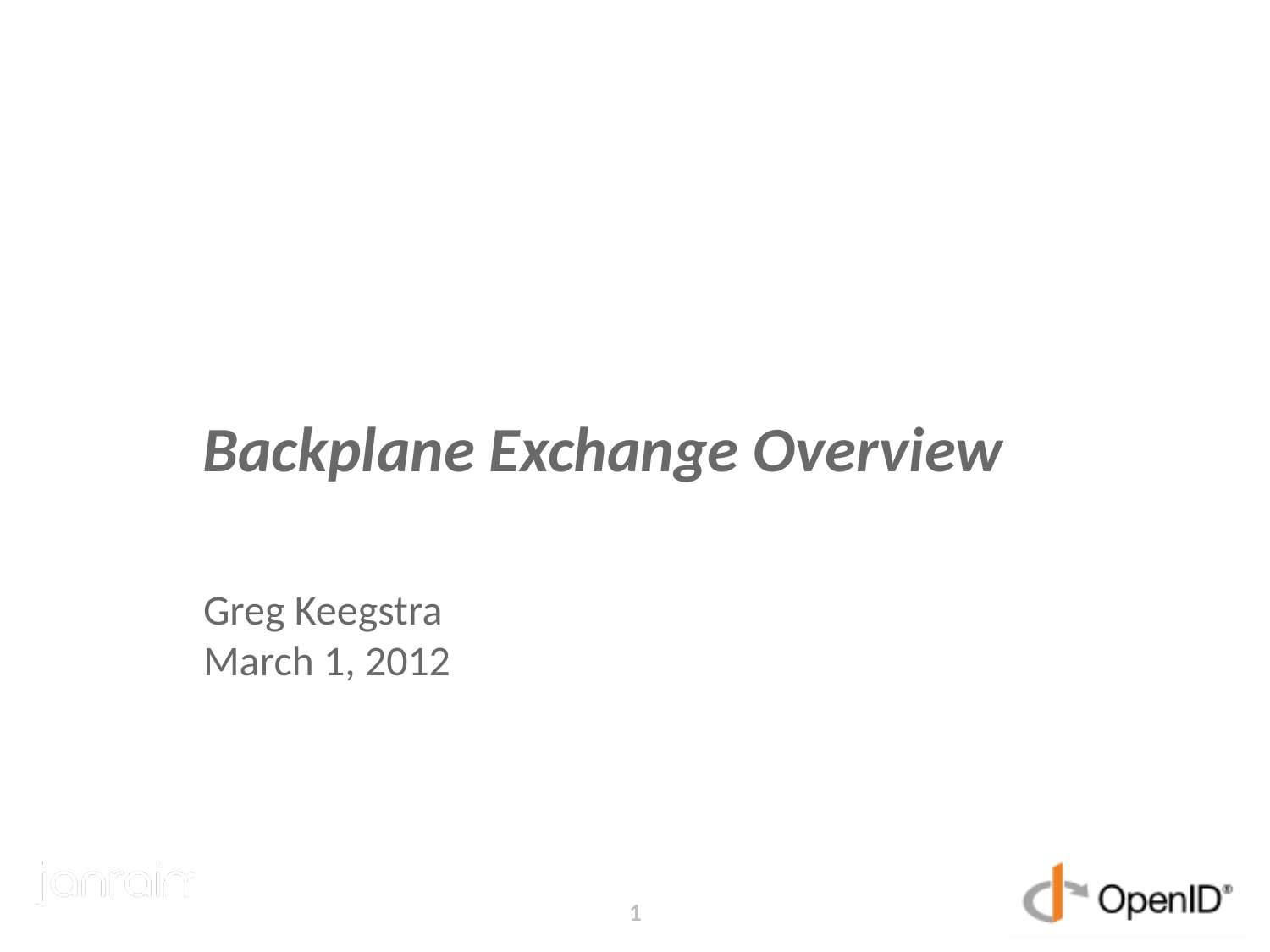

# Backplane Exchange Overview
Greg Keegstra
March 1, 2012